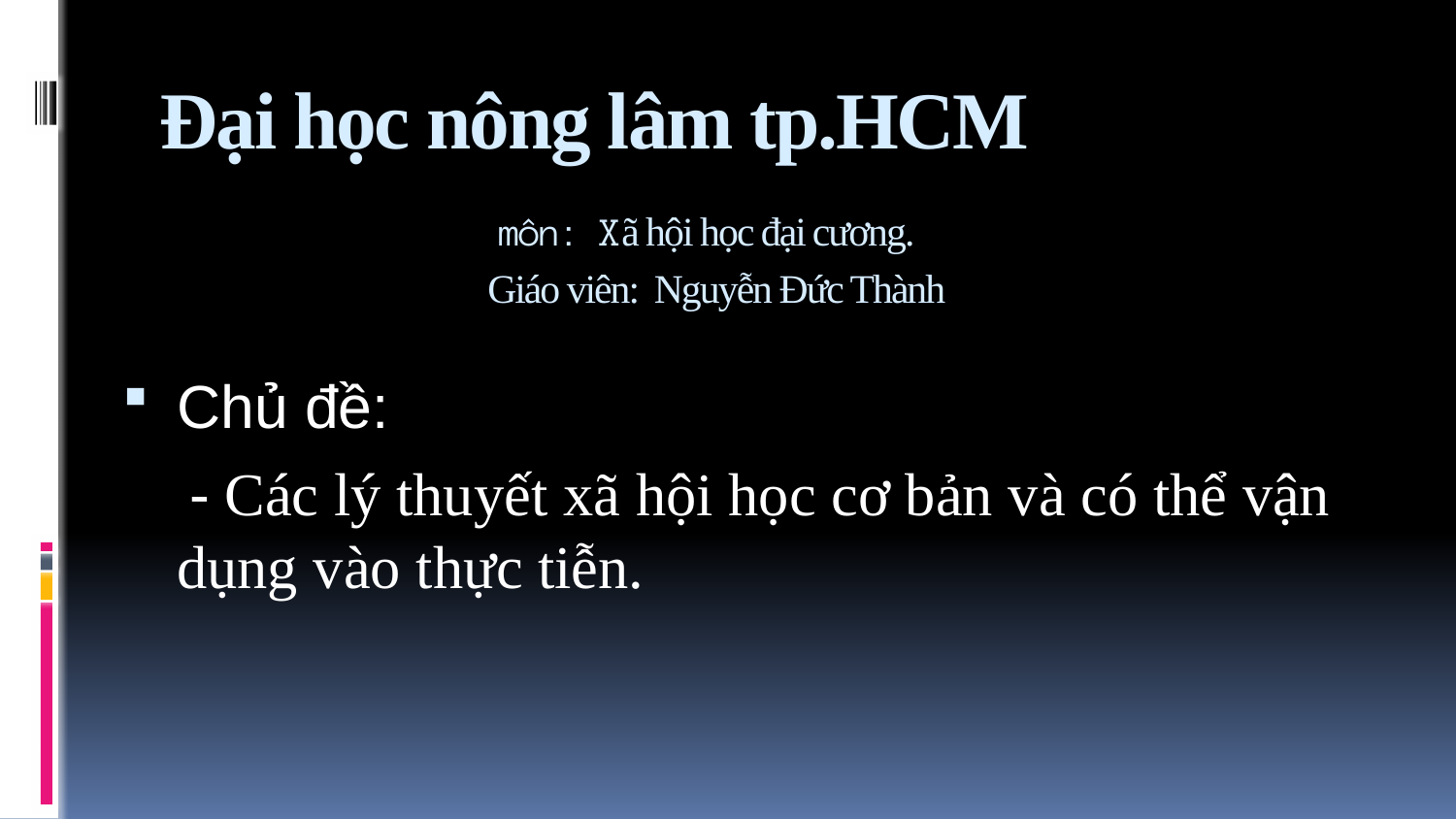

# Đại học nông lâm tp.HCM môn: Xã hội học đại cương. Giáo viên:  Nguyễn Đức Thành
Chủ đề:
    - Các lý thuyết xã hội học cơ bản và có thể vận dụng vào thực tiễn.